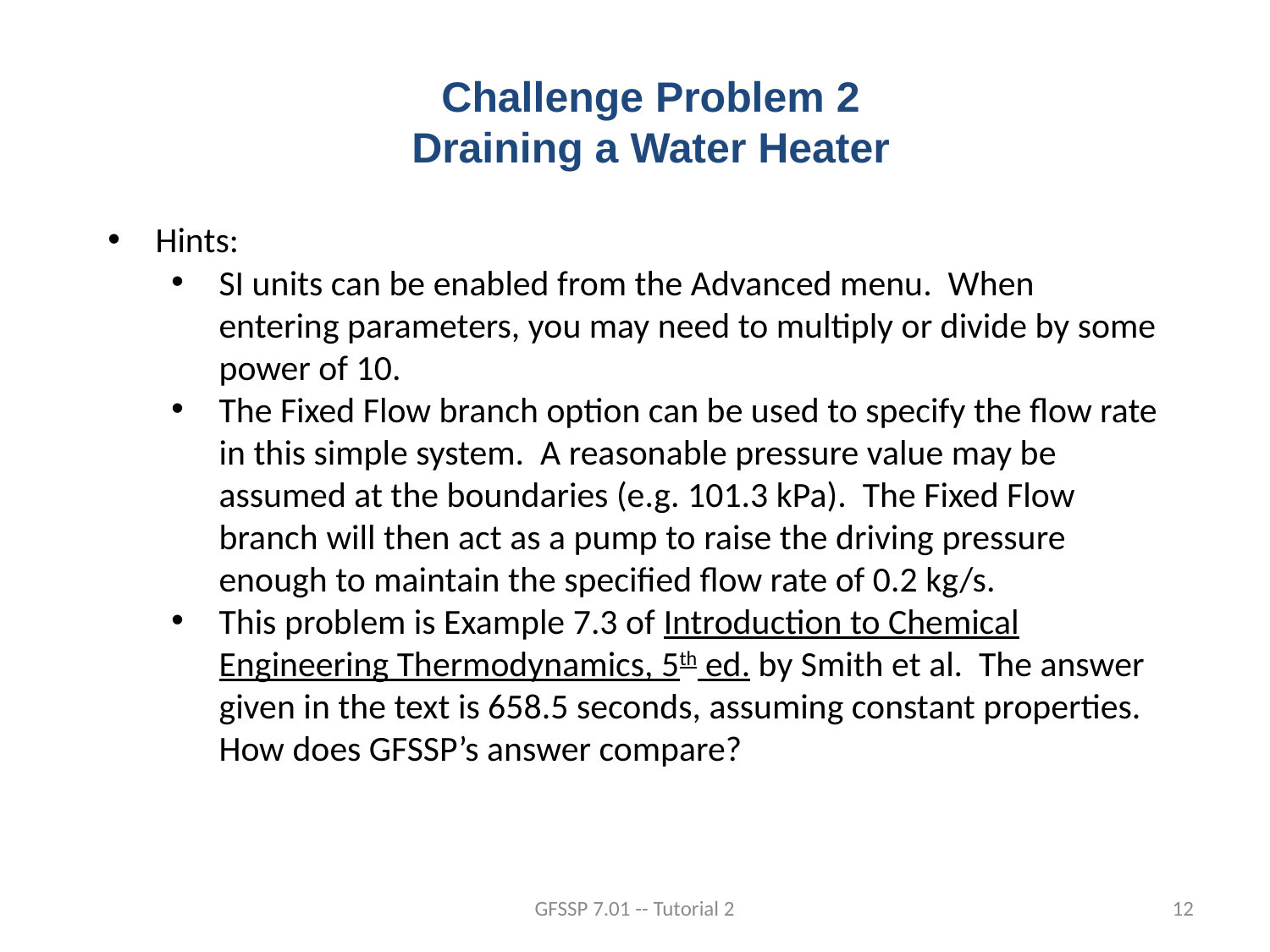

Challenge Problem 2
Draining a Water Heater
Hints:
SI units can be enabled from the Advanced menu.  When entering parameters, you may need to multiply or divide by some power of 10.
The Fixed Flow branch option can be used to specify the flow rate in this simple system.  A reasonable pressure value may be assumed at the boundaries (e.g. 101.3 kPa).  The Fixed Flow branch will then act as a pump to raise the driving pressure enough to maintain the specified flow rate of 0.2 kg/s.
This problem is Example 7.3 of Introduction to Chemical Engineering Thermodynamics, 5th ed. by Smith et al.  The answer given in the text is 658.5 seconds, assuming constant properties.  How does GFSSP’s answer compare?

GFSSP 7.01 -- Tutorial 2
12